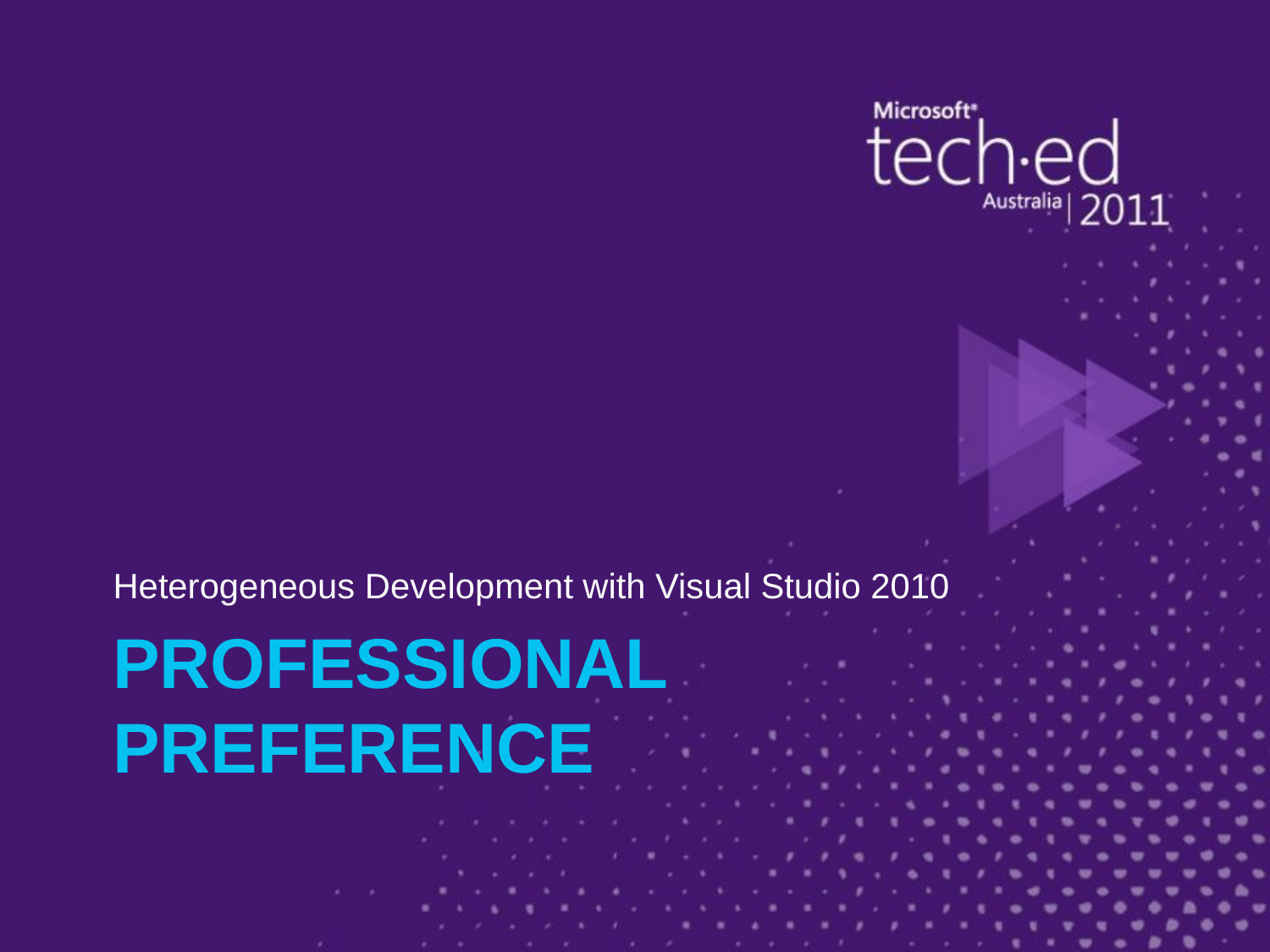

Heterogeneous Development with Visual Studio 2010
# Professional Preference